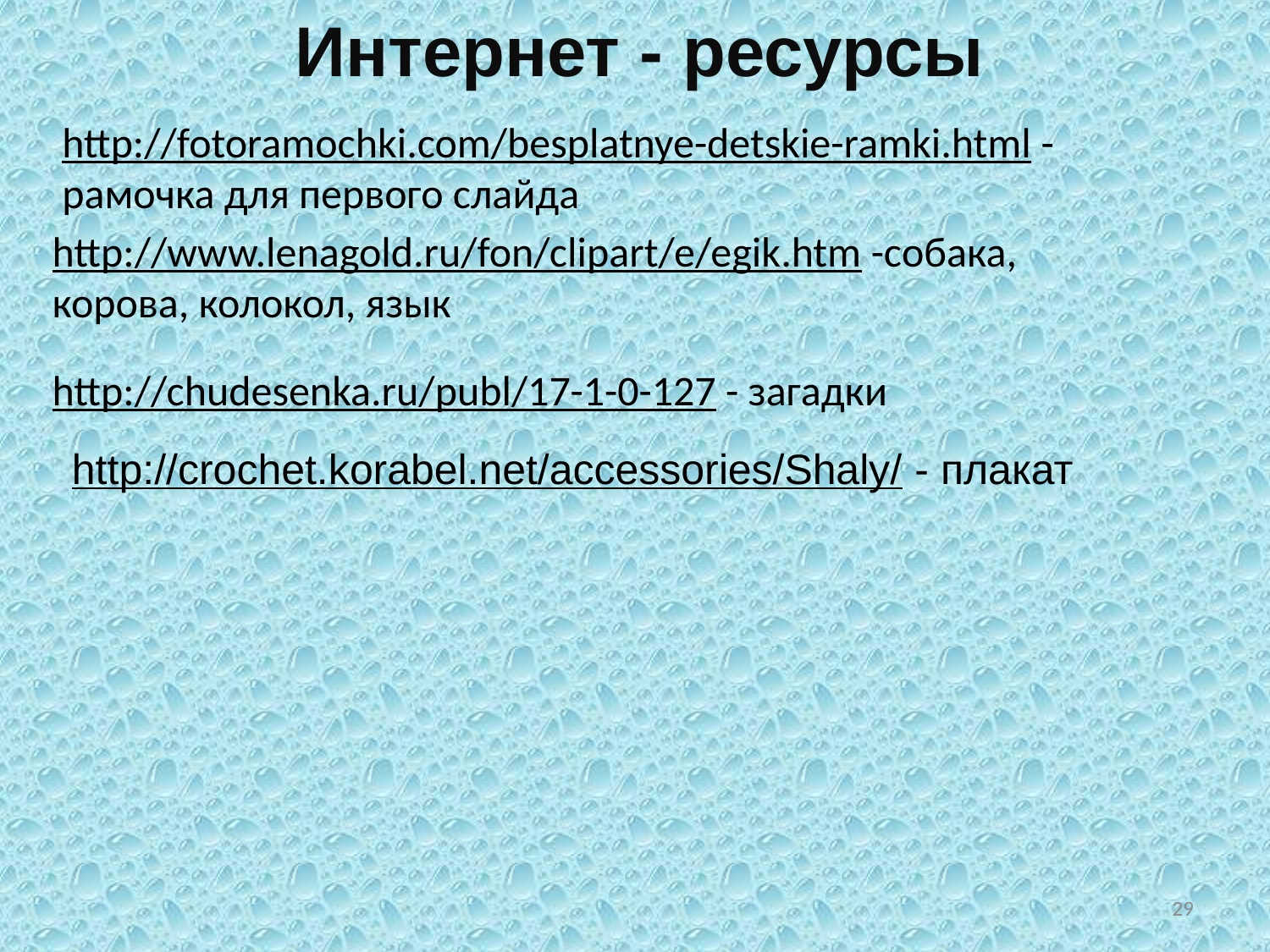

Интернет - ресурсы
http://fotoramochki.com/besplatnye-detskie-ramki.html - рамочка для первого слайда
http://www.lenagold.ru/fon/clipart/e/egik.htm -собака, корова, колокол, язык
http://chudesenka.ru/publ/17-1-0-127 - загадки
http://crochet.korabel.net/accessories/Shaly/ - плакат
29